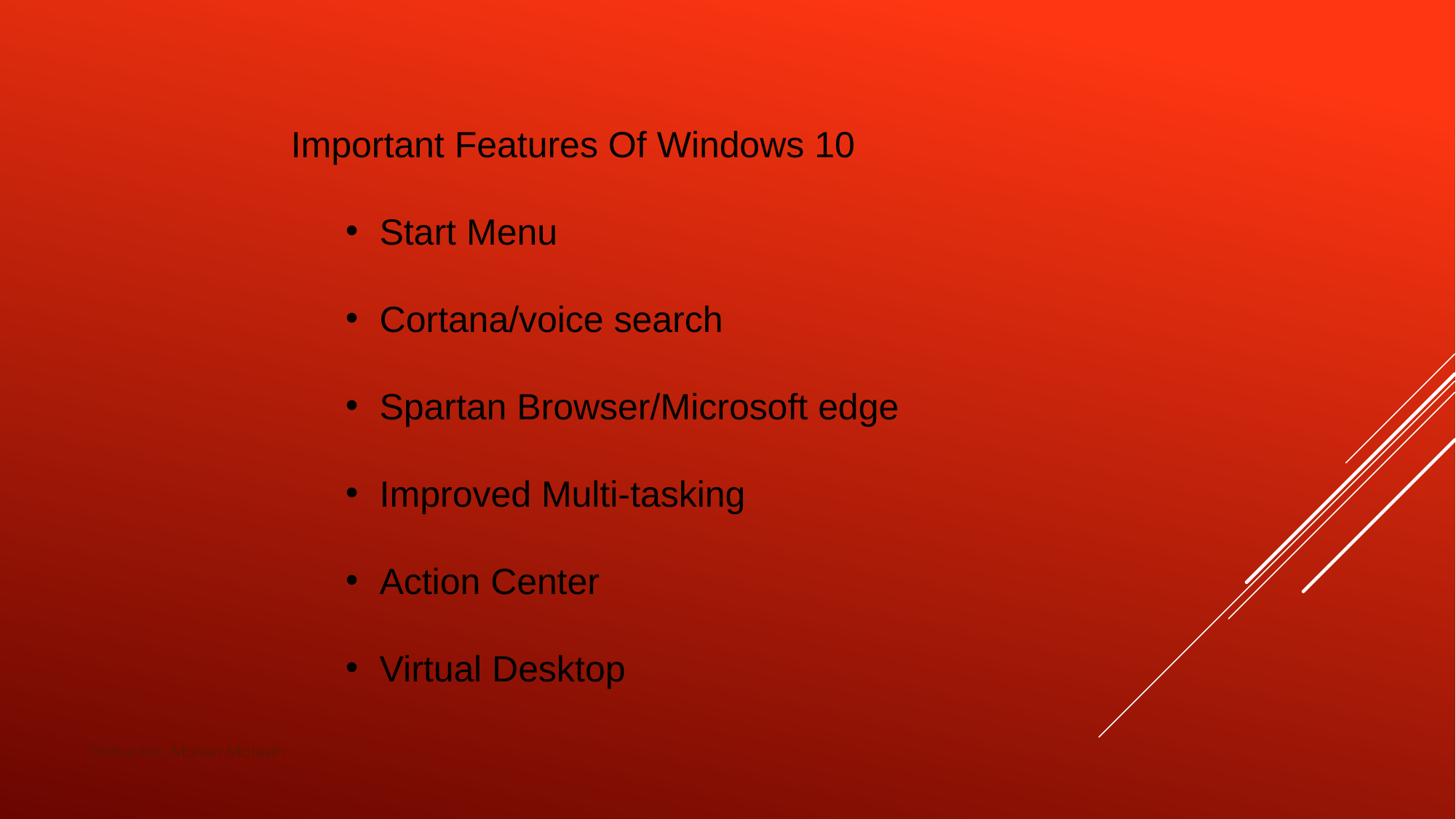

Important Features Of Windows 10
Start Menu
Cortana/voice search
Spartan Browser/Microsoft edge
Improved Multi-tasking
Action Center
Virtual Desktop

Instructor:  Mohsin Mateen